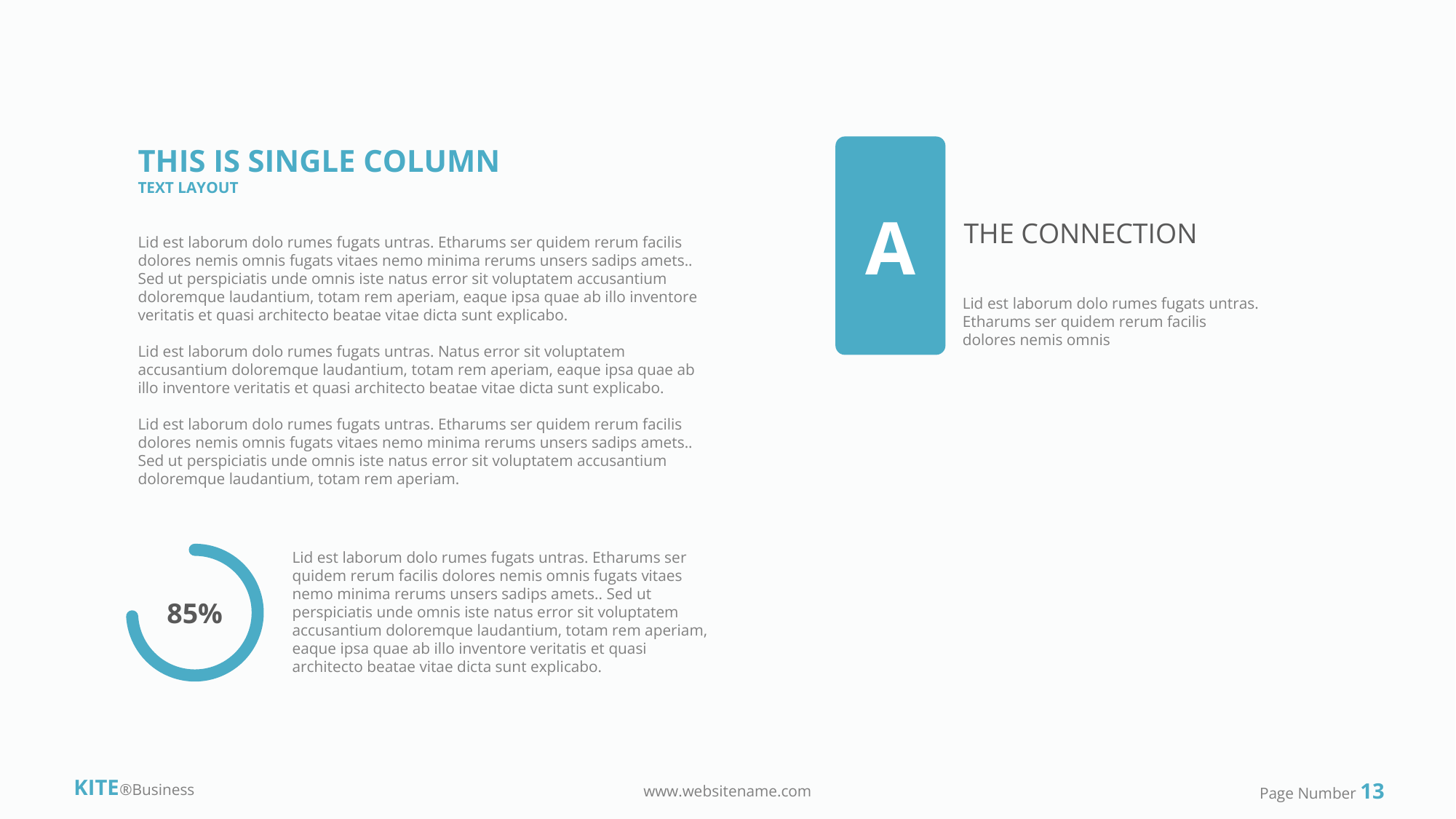

THIS IS SINGLE COLUMN
TEXT LAYOUT

Lid est laborum dolo rumes fugats untras. Etharums ser quidem rerum facilis dolores nemis omnis fugats vitaes nemo minima rerums unsers sadips amets.. Sed ut perspiciatis unde omnis iste natus error sit voluptatem accusantium doloremque laudantium, totam rem aperiam, eaque ipsa quae ab illo inventore veritatis et quasi architecto beatae vitae dicta sunt explicabo.

Lid est laborum dolo rumes fugats untras. Natus error sit voluptatem accusantium doloremque laudantium, totam rem aperiam, eaque ipsa quae ab illo inventore veritatis et quasi architecto beatae vitae dicta sunt explicabo.

Lid est laborum dolo rumes fugats untras. Etharums ser quidem rerum facilis dolores nemis omnis fugats vitaes nemo minima rerums unsers sadips amets.. Sed ut perspiciatis unde omnis iste natus error sit voluptatem accusantium doloremque laudantium, totam rem aperiam.
A
THE CONNECTION
Lid est laborum dolo rumes fugats untras. Etharums ser quidem rerum facilis dolores nemis omnis

Lid est laborum dolo rumes fugats untras. Etharums ser quidem rerum facilis dolores nemis omnis fugats vitaes nemo minima rerums unsers sadips amets.. Sed ut perspiciatis unde omnis iste natus error sit voluptatem accusantium doloremque laudantium, totam rem aperiam, eaque ipsa quae ab illo inventore veritatis et quasi architecto beatae vitae dicta sunt explicabo.

85%
KITE®Business
Page Number 13
www.websitename.com